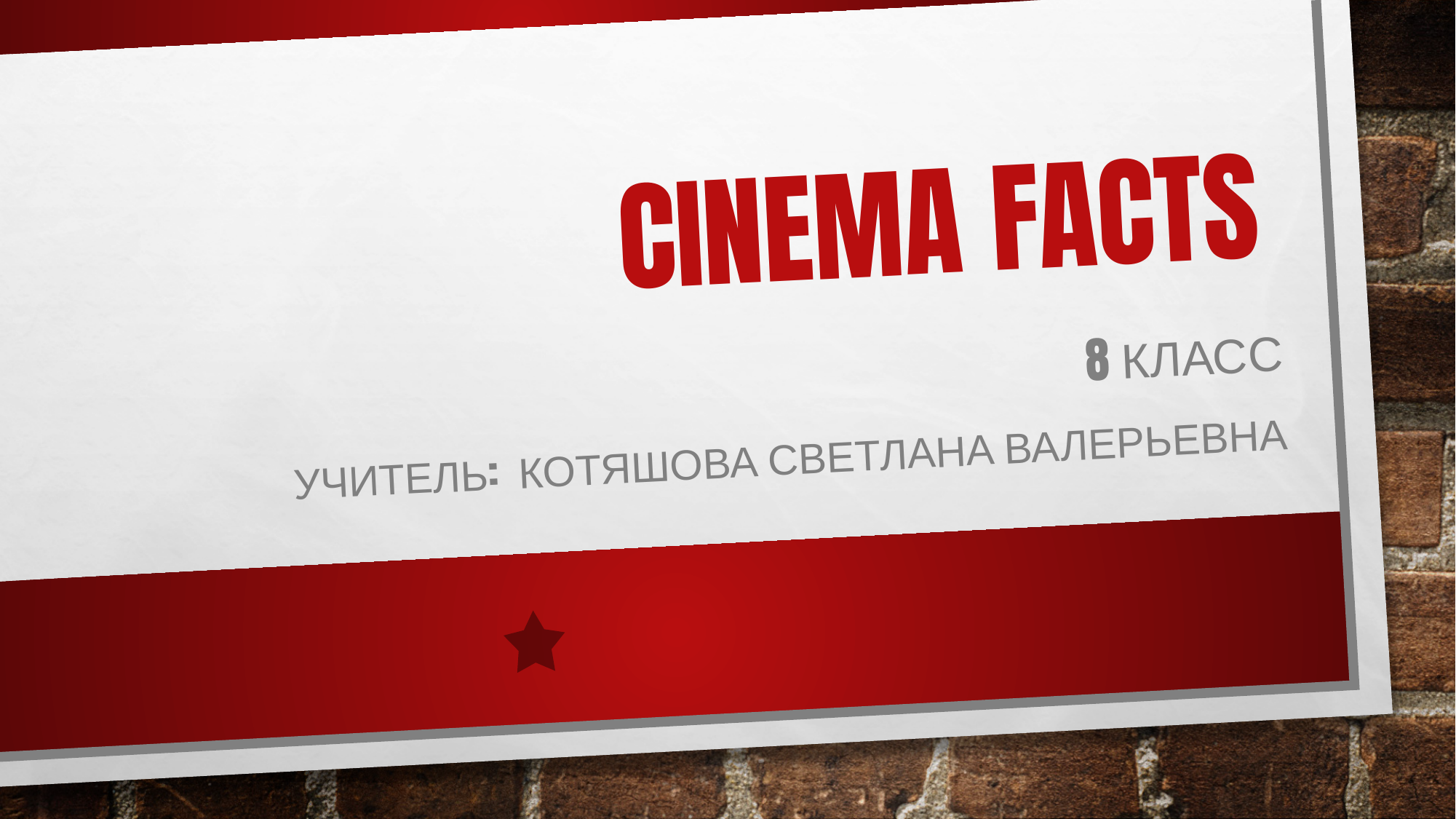

# Cinema facts
8 класс
Учитель:  Котяшова Светлана валерьевна